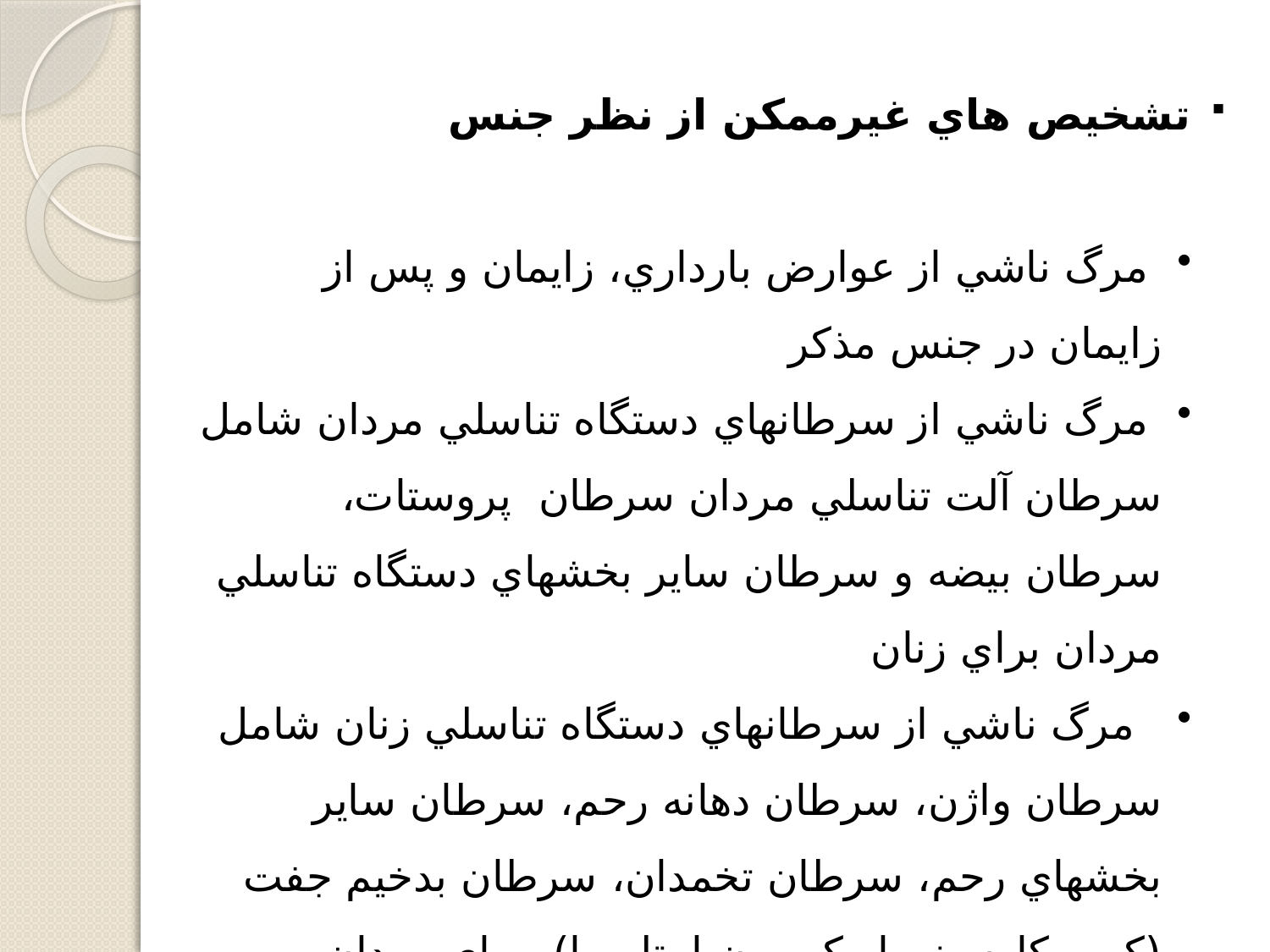

تشخیص هاي غيرممكن از نظر جنس

 مرگ ناشي از عوارض بارداري، زايمان و پس از زايمان در جنس مذكر
 مرگ ناشي از سرطانهاي دستگاه تناسلي مردان شامل سرطان آلت تناسلي مردان سرطان  پروستات، سرطان بيضه و سرطان ساير بخشهاي دستگاه تناسلي مردان براي زنان
  مرگ ناشي از سرطانهاي دستگاه تناسلي زنان شامل سرطان واژن، سرطان دهانه رحم، سرطان ساير بخشهاي رحم، سرطان تخمدان، سرطان بدخيم جفت (كوريوكارسينوما وكوريون اپيتليوما)  براي مردان